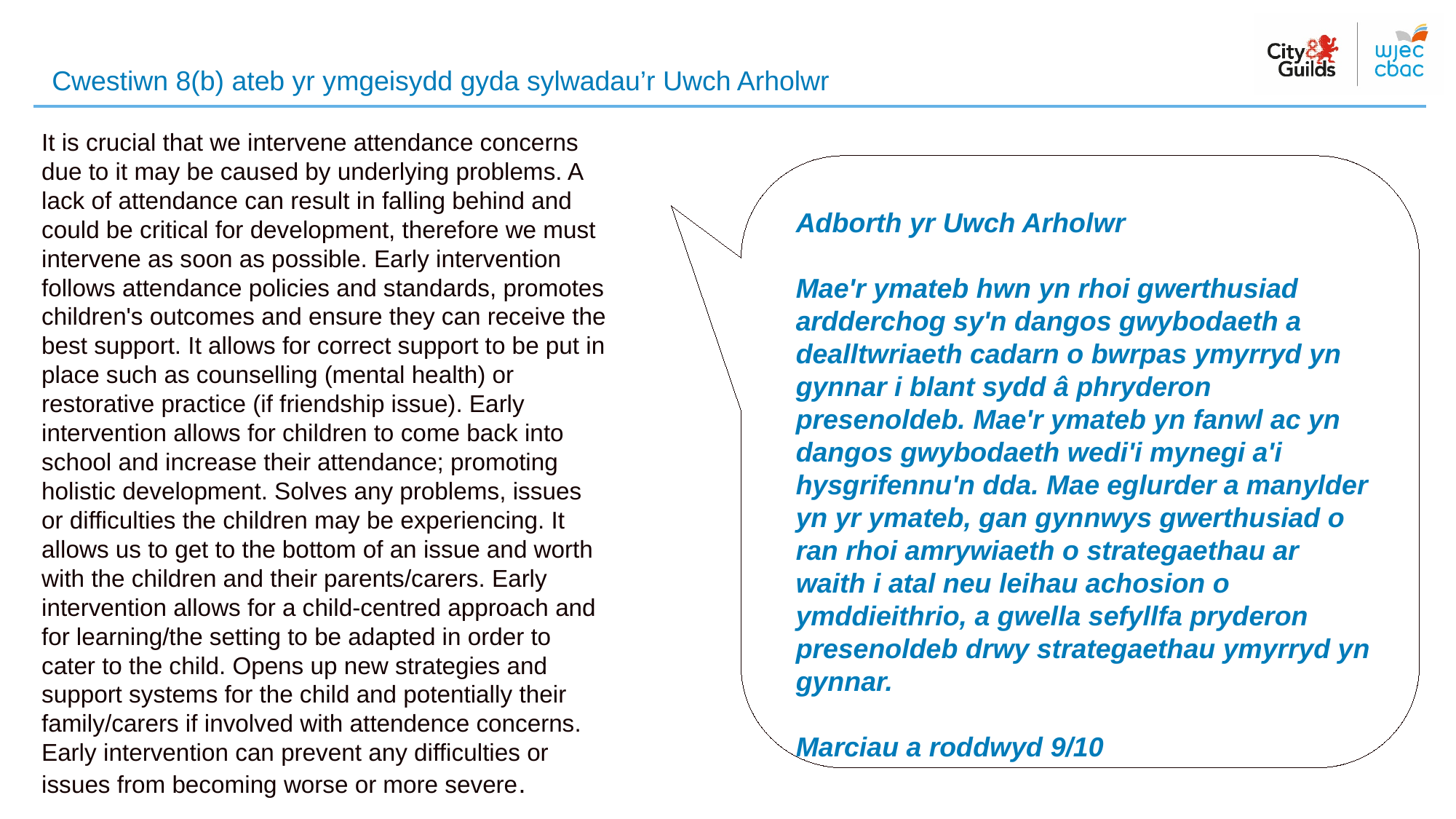

Cwestiwn 8(b) ateb yr ymgeisydd gyda sylwadau’r Uwch Arholwr
It is crucial that we intervene attendance concerns due to it may be caused by underlying problems. A lack of attendance can result in falling behind and could be critical for development, therefore we must intervene as soon as possible. Early intervention follows attendance policies and standards, promotes children's outcomes and ensure they can receive the best support. It allows for correct support to be put in place such as counselling (mental health) or restorative practice (if friendship issue). Early intervention allows for children to come back into school and increase their attendance; promoting holistic development. Solves any problems, issues or difficulties the children may be experiencing. It allows us to get to the bottom of an issue and worth with the children and their parents/carers. Early intervention allows for a child-centred approach and for learning/the setting to be adapted in order to cater to the child. Opens up new strategies and support systems for the child and potentially their family/carers if involved with attendence concerns. Early intervention can prevent any difficulties or issues from becoming worse or more severe.

Adborth yr Uwch Arholwr​
​
​Mae'r ymateb hwn yn rhoi gwerthusiad ardderchog sy'n dangos gwybodaeth a dealltwriaeth cadarn o bwrpas ymyrryd yn gynnar i blant sydd â phryderon presenoldeb. Mae'r ymateb yn fanwl ac yn dangos gwybodaeth wedi'i mynegi a'i hysgrifennu'n dda. Mae eglurder a manylder yn yr ymateb, gan gynnwys gwerthusiad o ran rhoi amrywiaeth o strategaethau ar waith i atal neu leihau achosion o ymddieithrio, a gwella sefyllfa pryderon presenoldeb drwy strategaethau ymyrryd yn gynnar.

Marciau a roddwyd 9/10